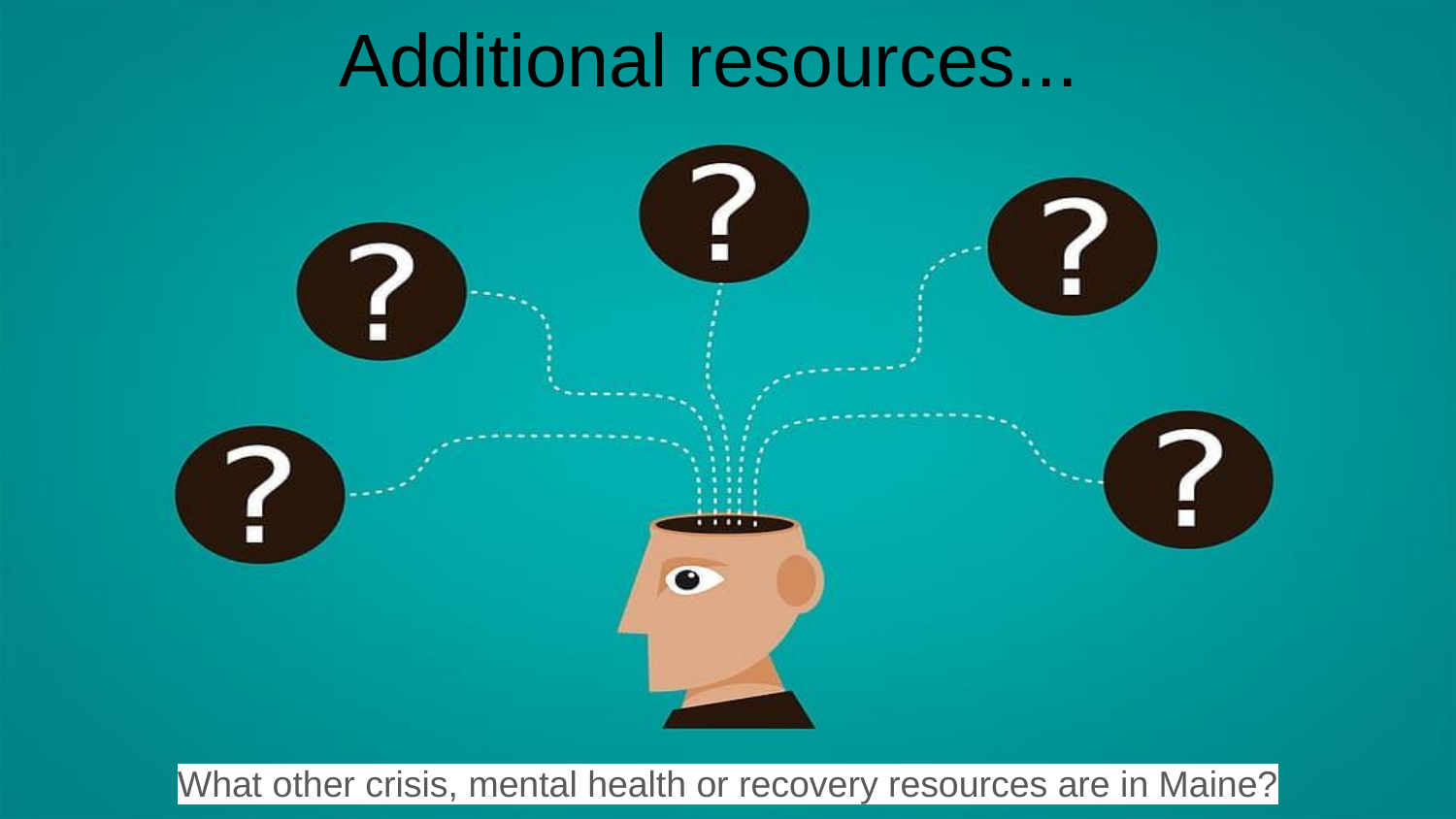

# Additional resources...
What other crisis, mental health or recovery resources are in Maine?